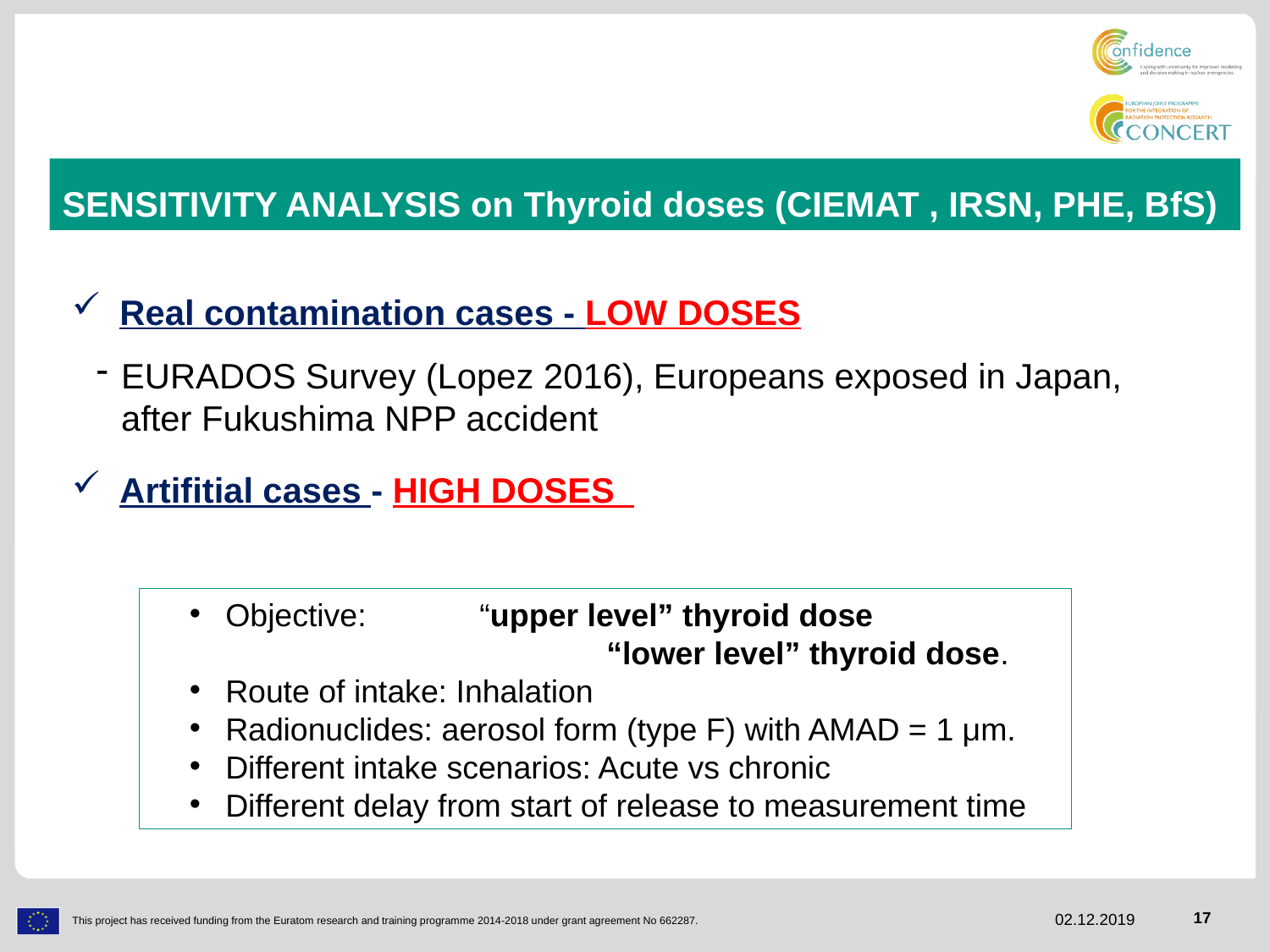

SENSITIVITY ANALYSIS on Thyroid doses (CIEMAT , IRSN, PHE, BfS)

Real contamination cases - LOW DOSES
EURADOS Survey (Lopez 2016), Europeans exposed in Japan, after Fukushima NPP accident

Artifitial cases - HIGH DOSES
Objective: 	“upper level” thyroid dose   				“lower level” thyroid dose.
Route of intake: Inhalation
Radionuclides: aerosol form (type F) with AMAD = 1 μm.
Different intake scenarios: Acute vs chronic
Different delay from start of release to measurement time